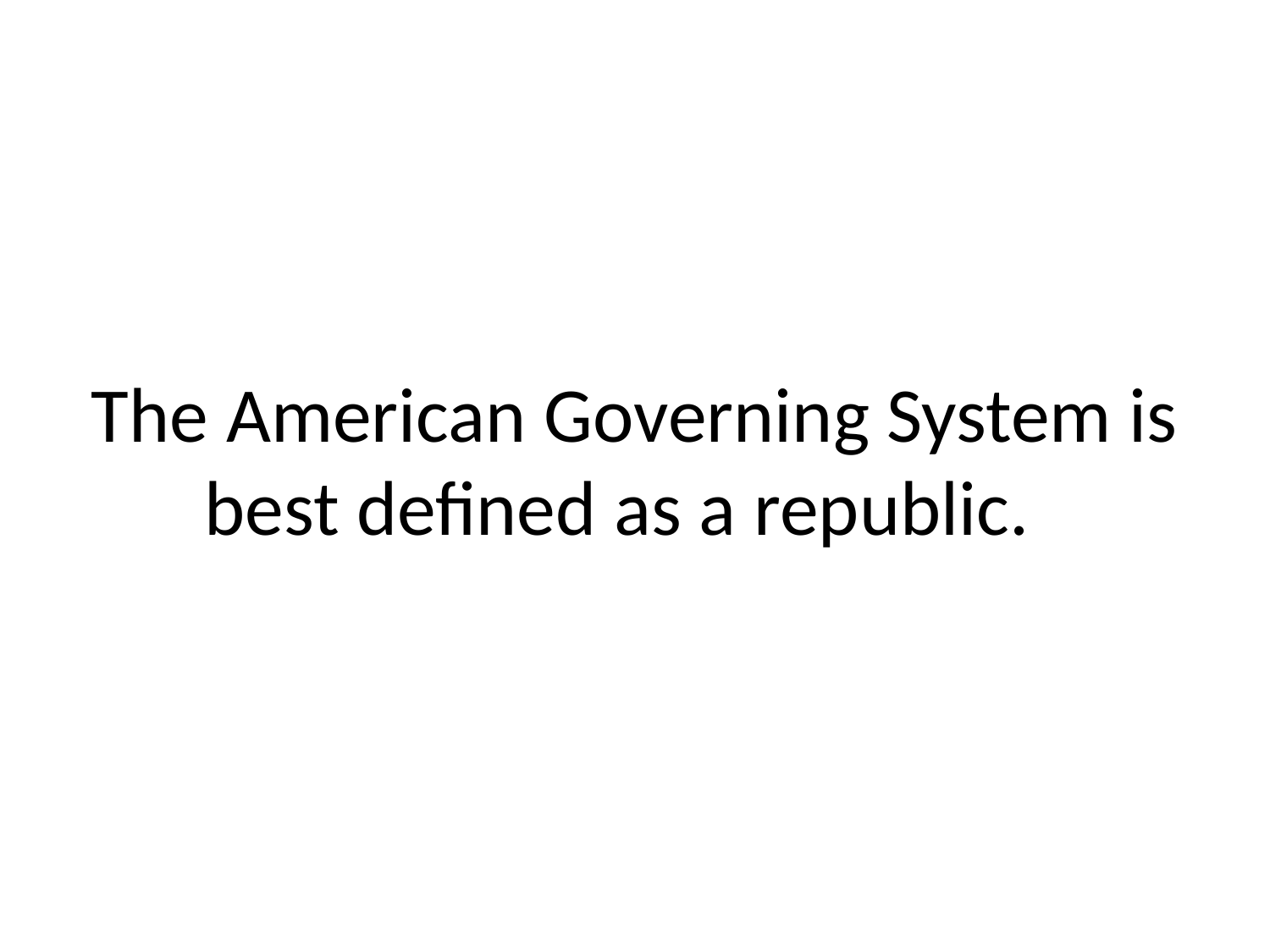

# The American Governing System is best defined as a republic.